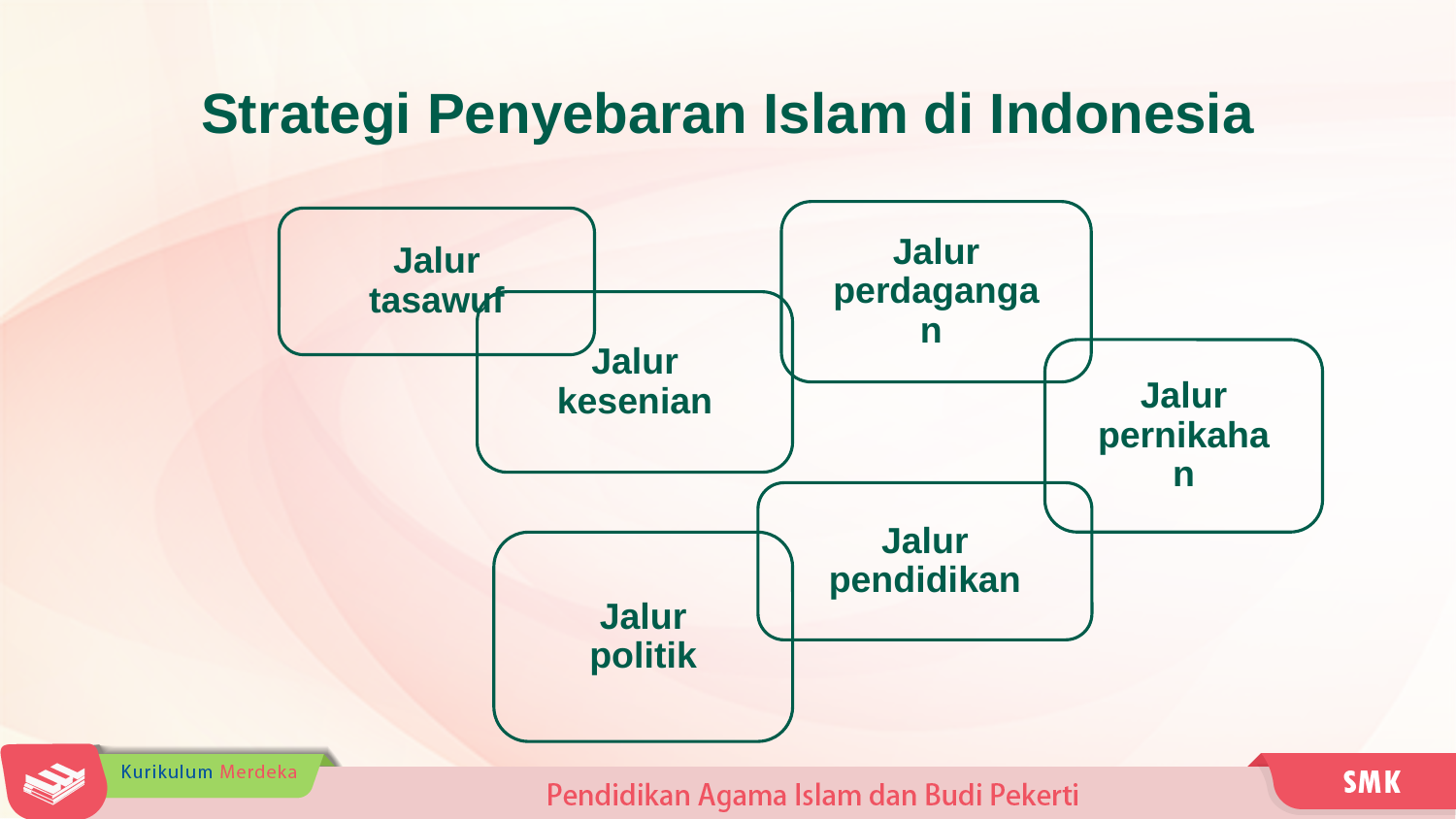

Strategi Penyebaran Islam di Indonesia
Jalur perdagangan
Jalur tasawuf
Jalur kesenian
Jalur pernikahan
Jalur pendidikan
Jalur politik